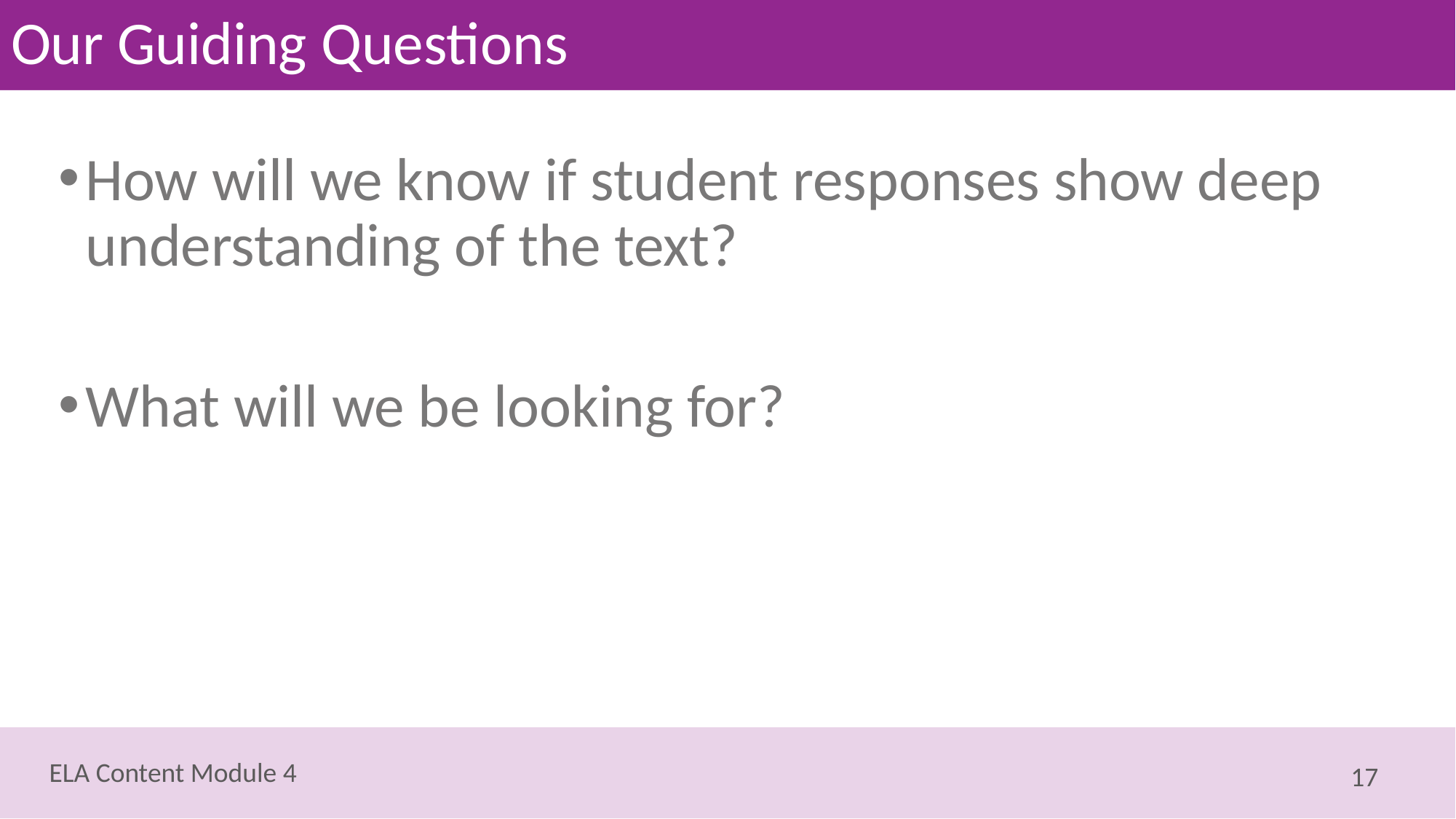

# Our Guiding Questions
How will we know if student responses show deep understanding of the text?

What will we be looking for?

17